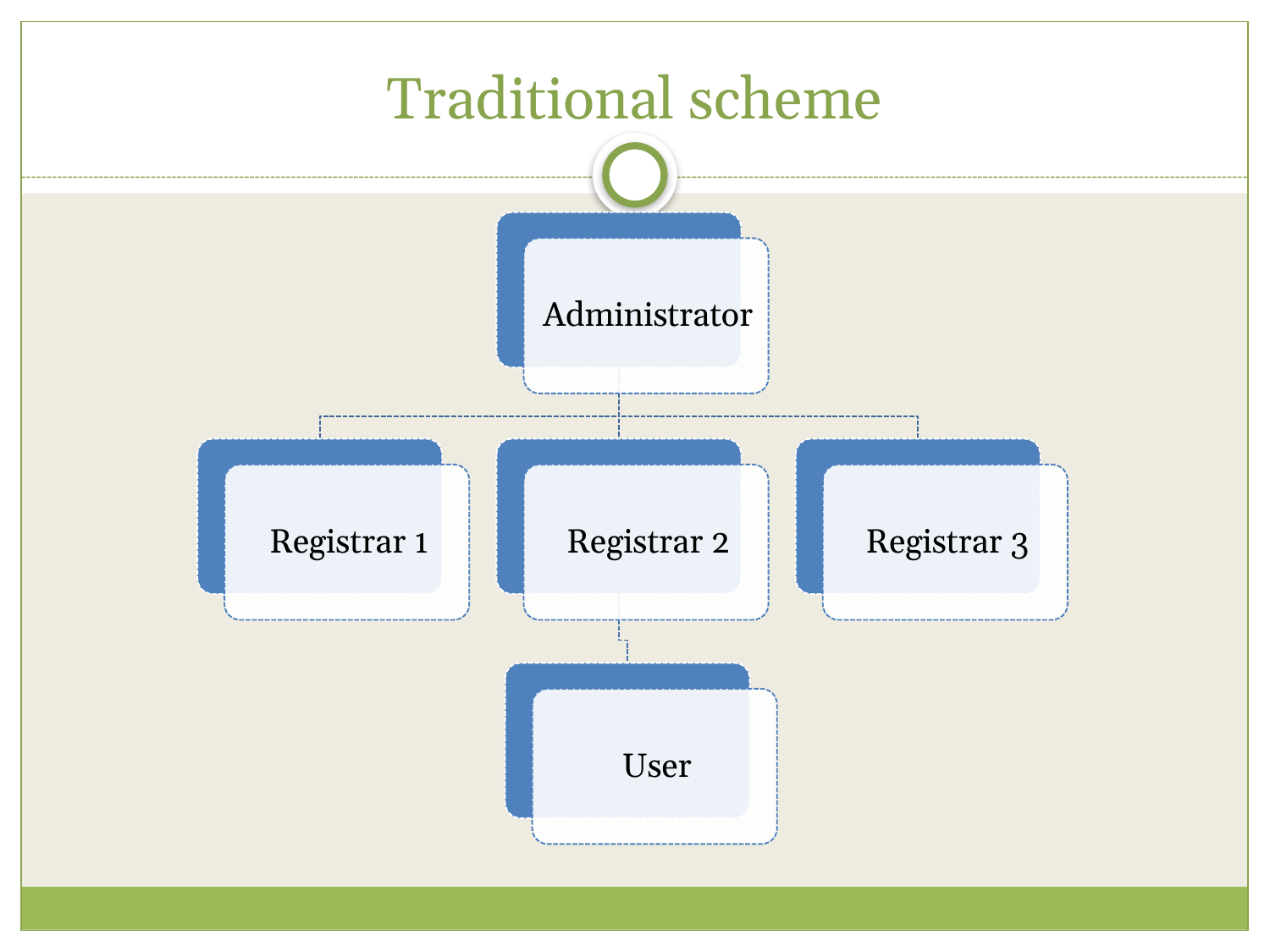

# Traditional scheme
Administrator
Registrar 1
Registrar 2
User
Registrar 3